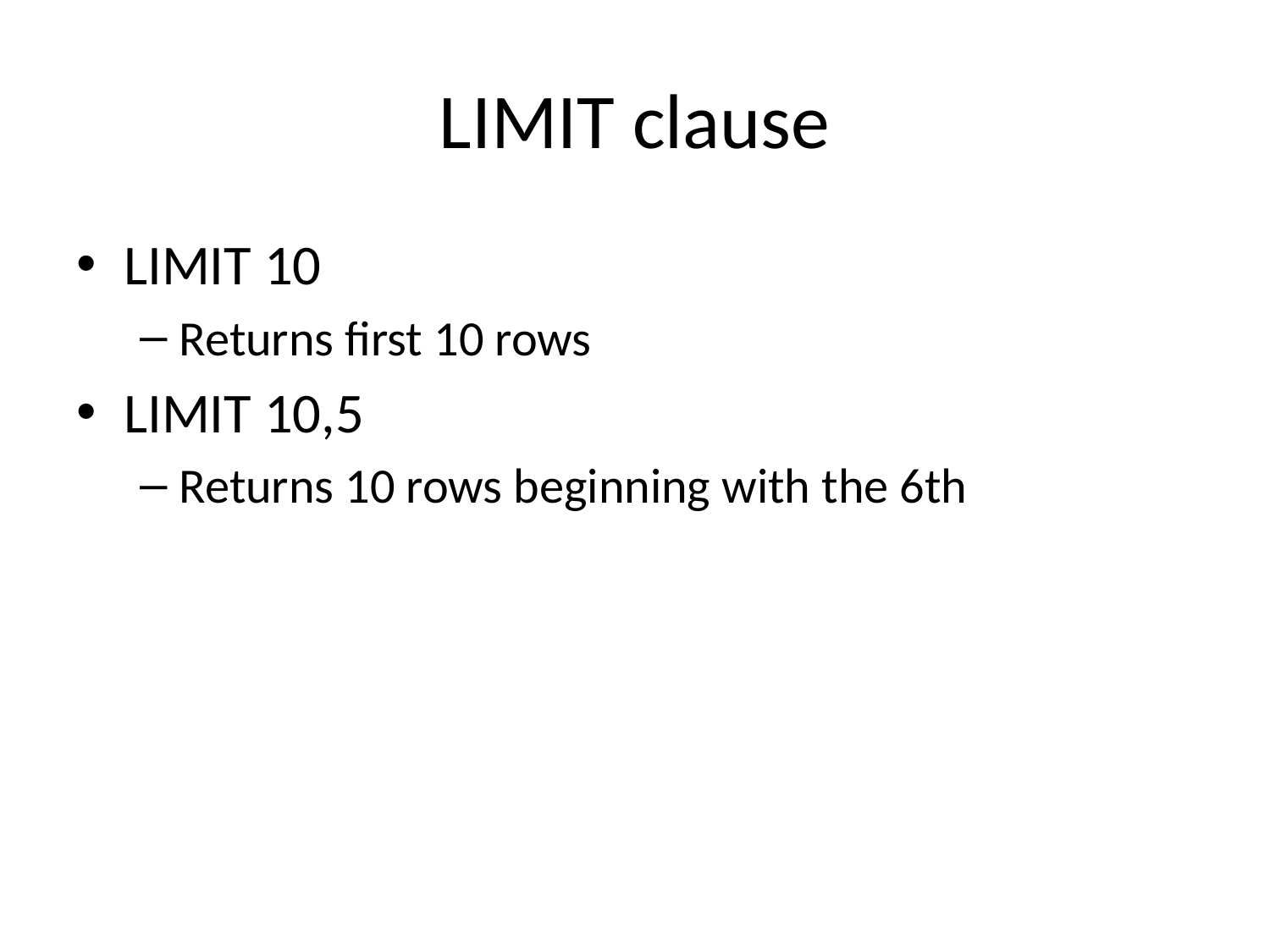

# LIMIT clause
LIMIT 10
Returns first 10 rows
LIMIT 10,5
Returns 10 rows beginning with the 6th